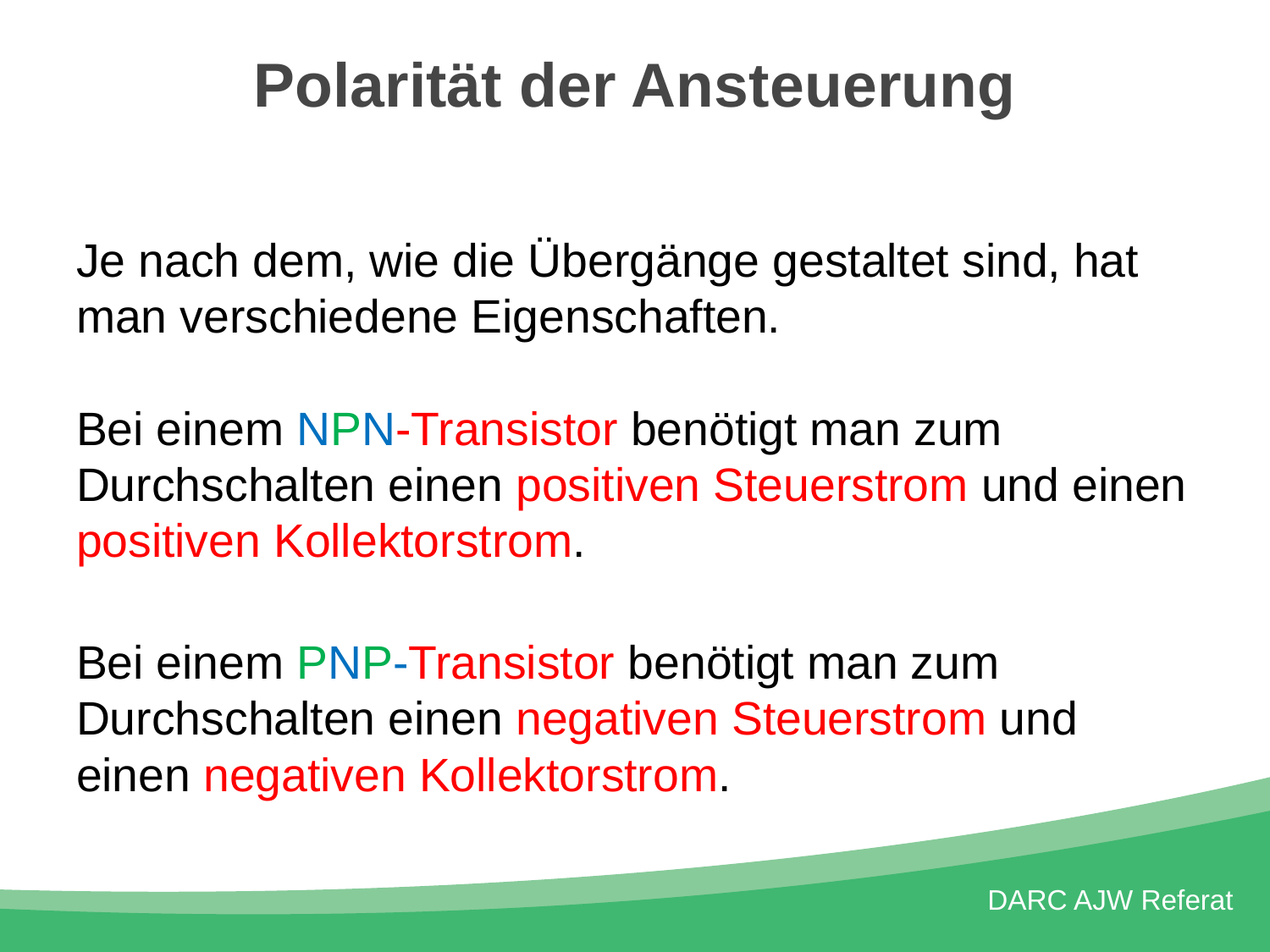

# Polarität der Ansteuerung

Je nach dem, wie die Übergänge gestaltet sind, hat man verschiedene Eigenschaften.
Bei einem NPN-Transistor benötigt man zum Durchschalten einen positiven Steuerstrom und einen positiven Kollektorstrom.
Bei einem PNP-Transistor benötigt man zum Durchschalten einen negativen Steuerstrom und einen negativen Kollektorstrom.